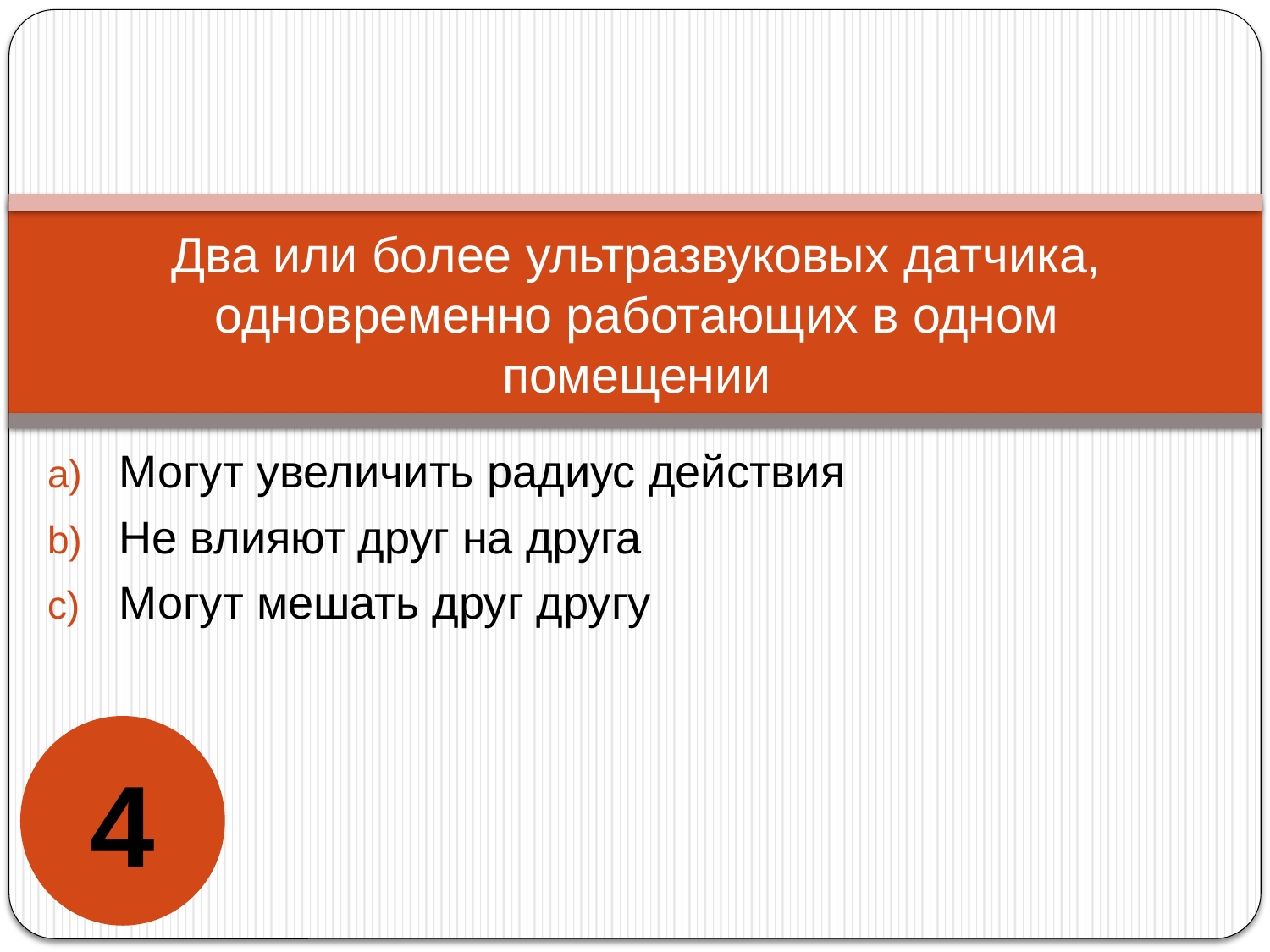

# Два или более ультразвуковых датчика, одновременно работающих в одном помещении
Могут увеличить радиус действия
Не влияют друг на друга
Могут мешать друг другу
4